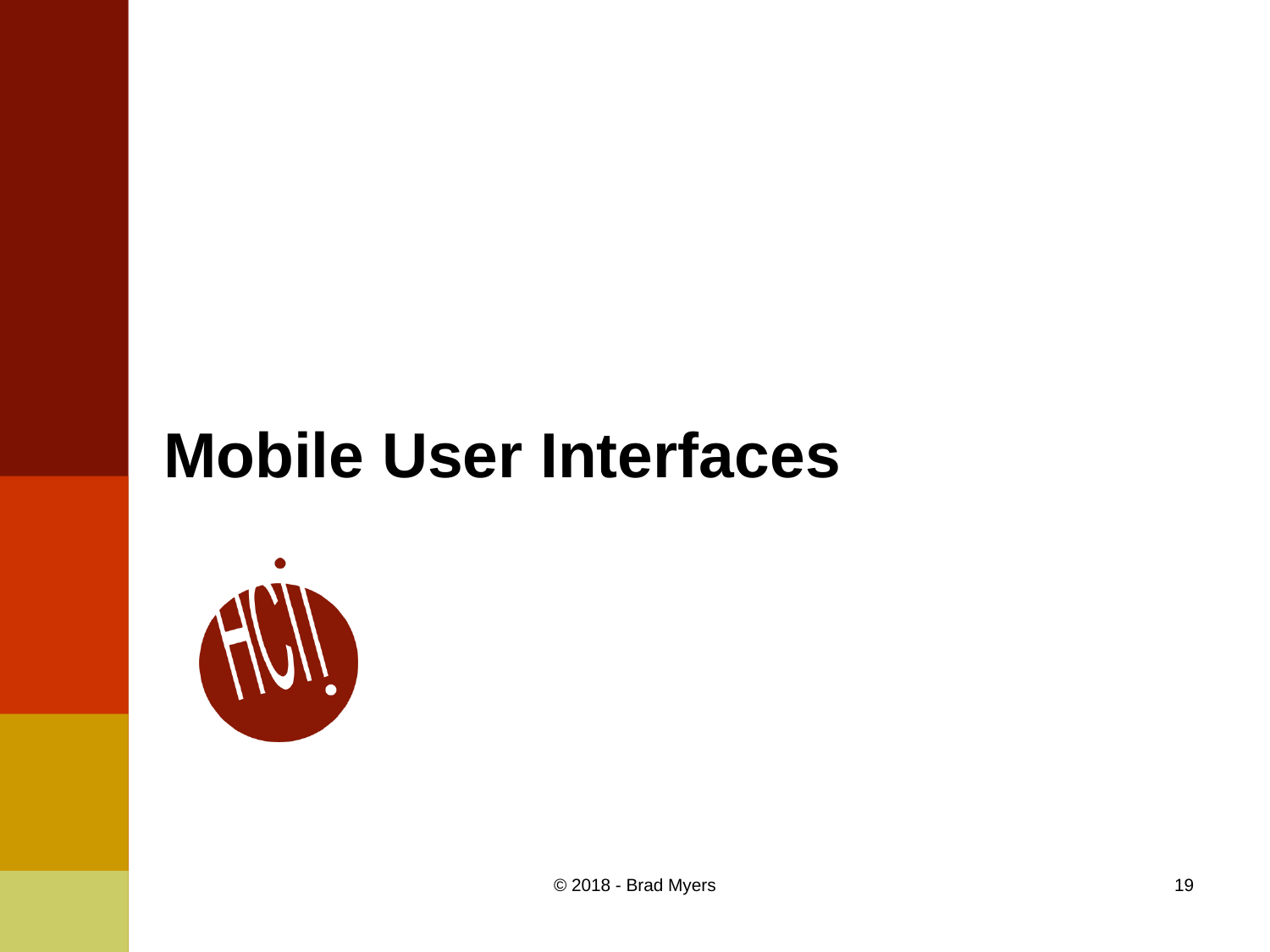

# Mobile User Interfaces
© 2018 - Brad Myers
19